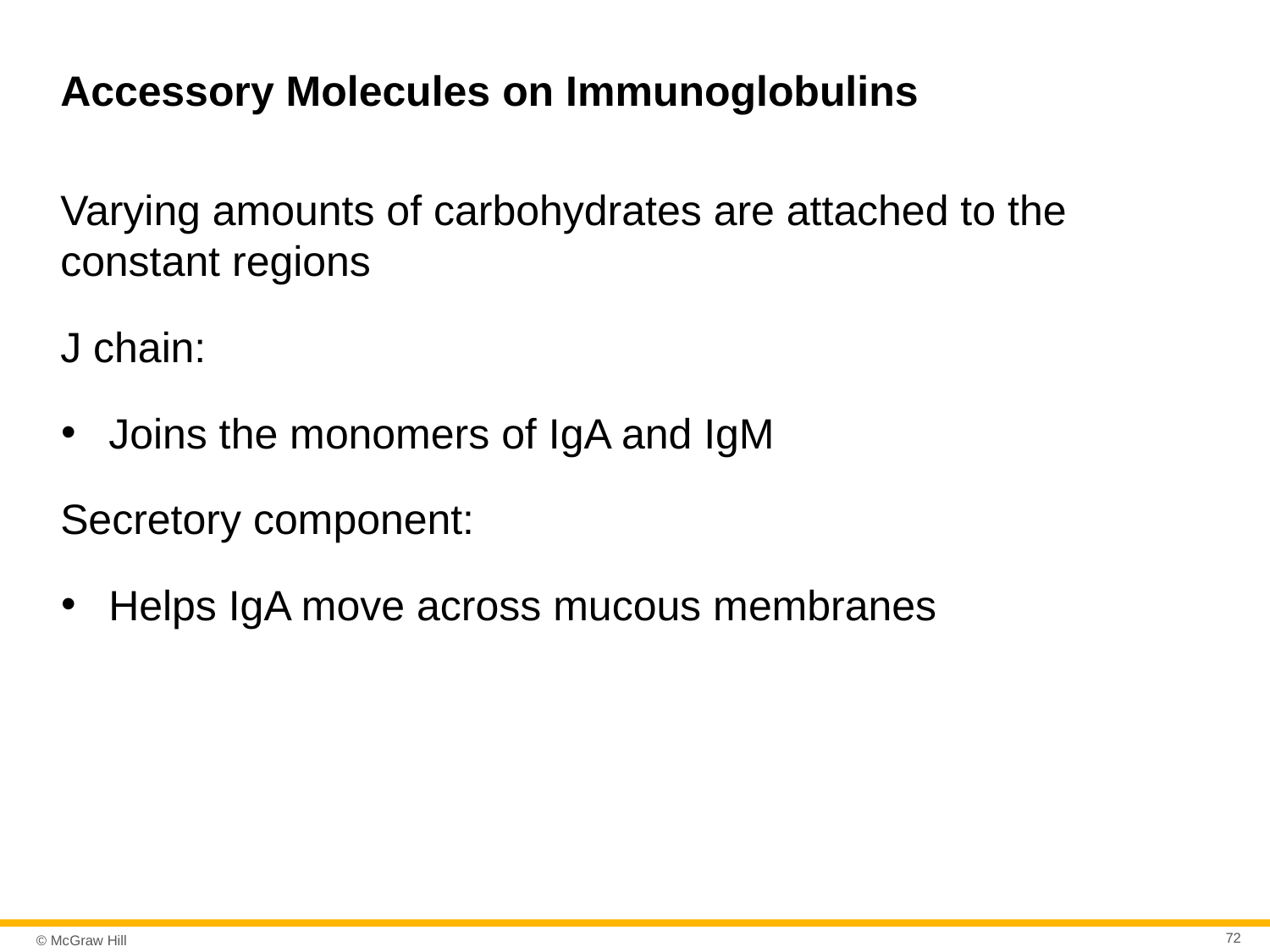

# Accessory Molecules on Immunoglobulins
Varying amounts of carbohydrates are attached to the constant regions
J chain:
Joins the monomers of IgA and IgM
Secretory component:
Helps IgA move across mucous membranes